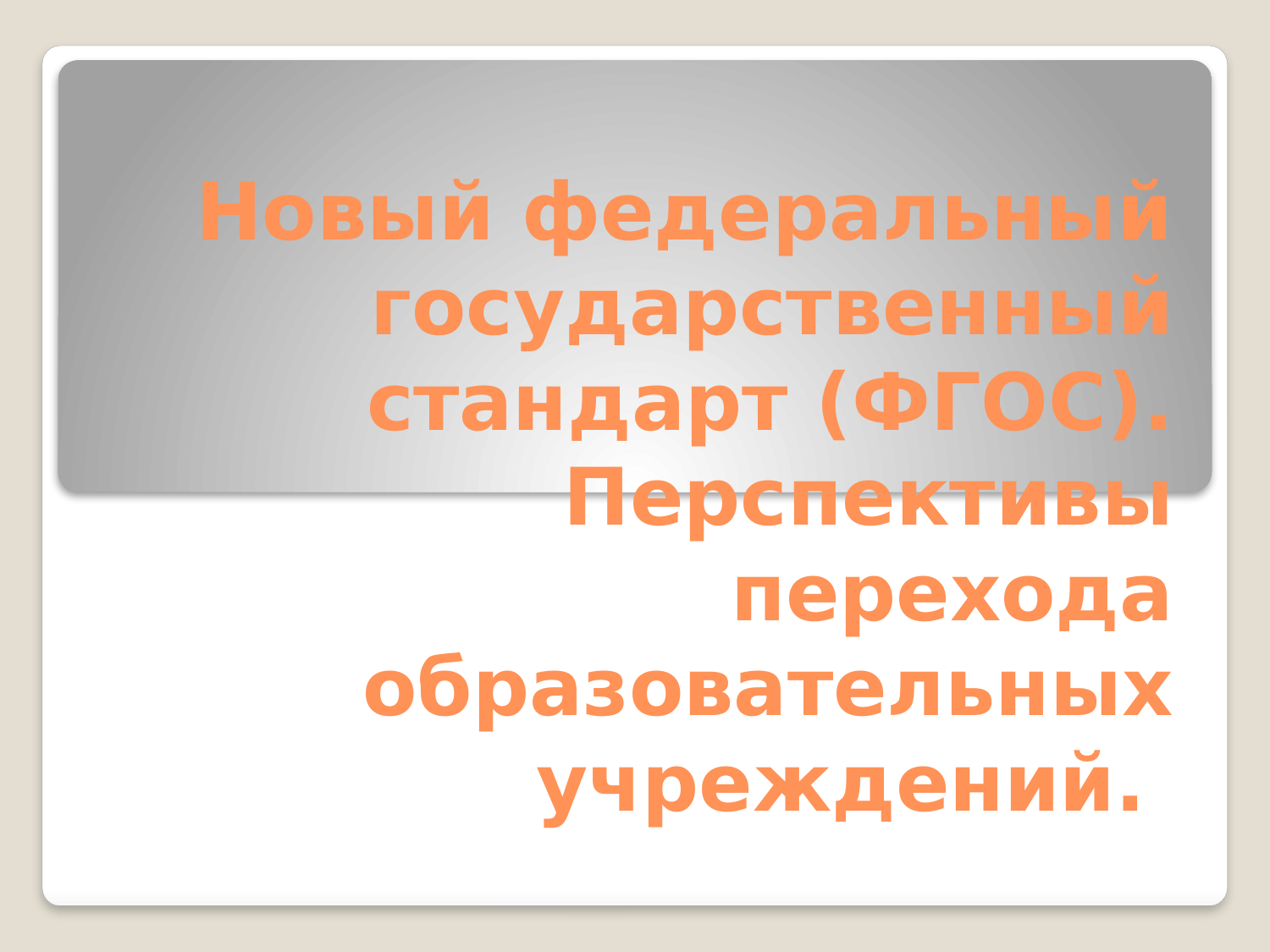

# Новый федеральный государственный стандарт (ФГОС). Перспективы перехода образовательных учреждений.